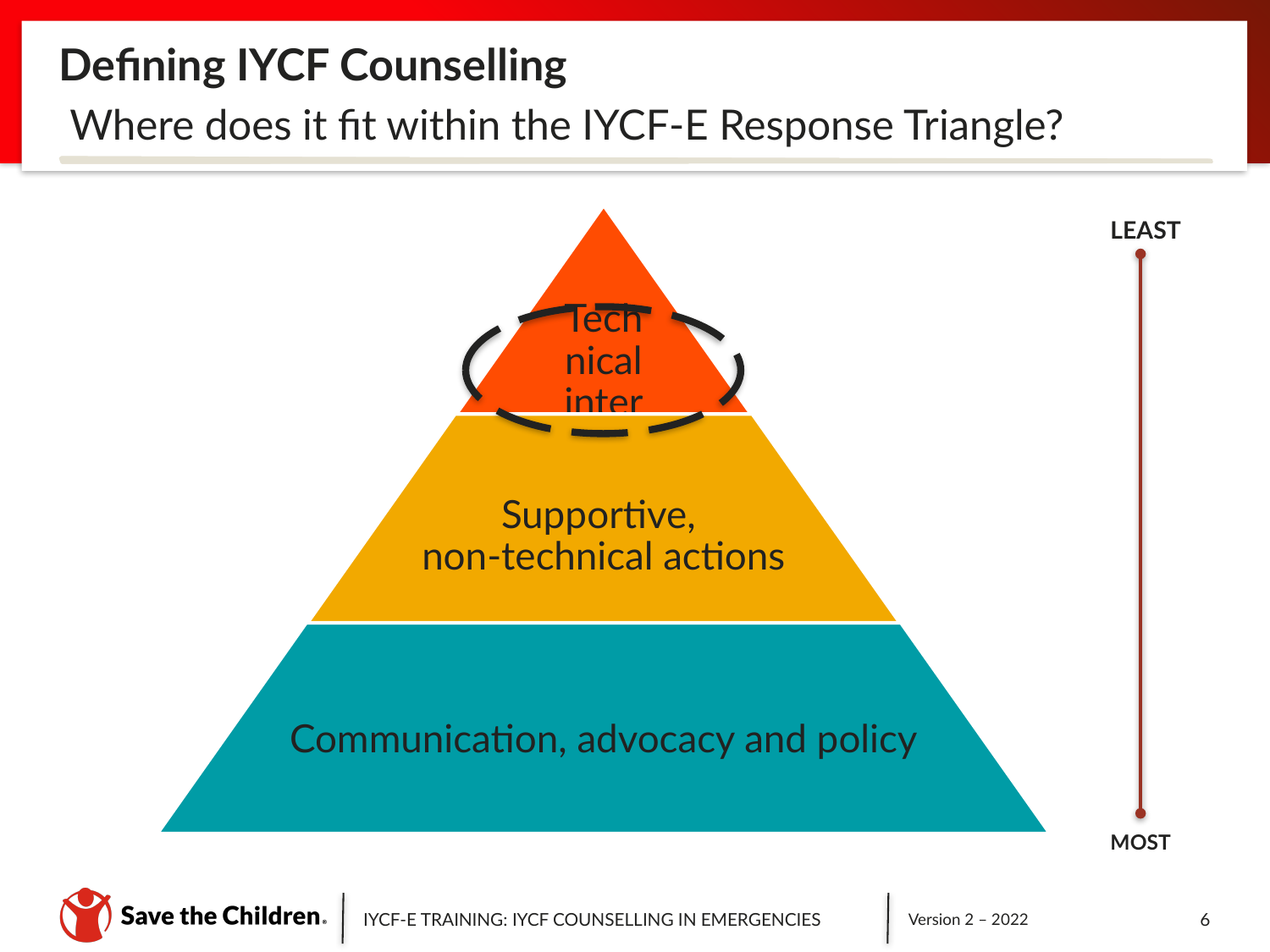

# Defining IYCF Counselling
 Where does it fit within the IYCF-E Response Triangle?

Technical interventions
Supportive,
non-technical actions
Communication, advocacy and policy
LEAST

MOST
IYCF-E TRAINING: IYCF COUNSELLING IN EMERGENCIES
Version 2 – 2022
6